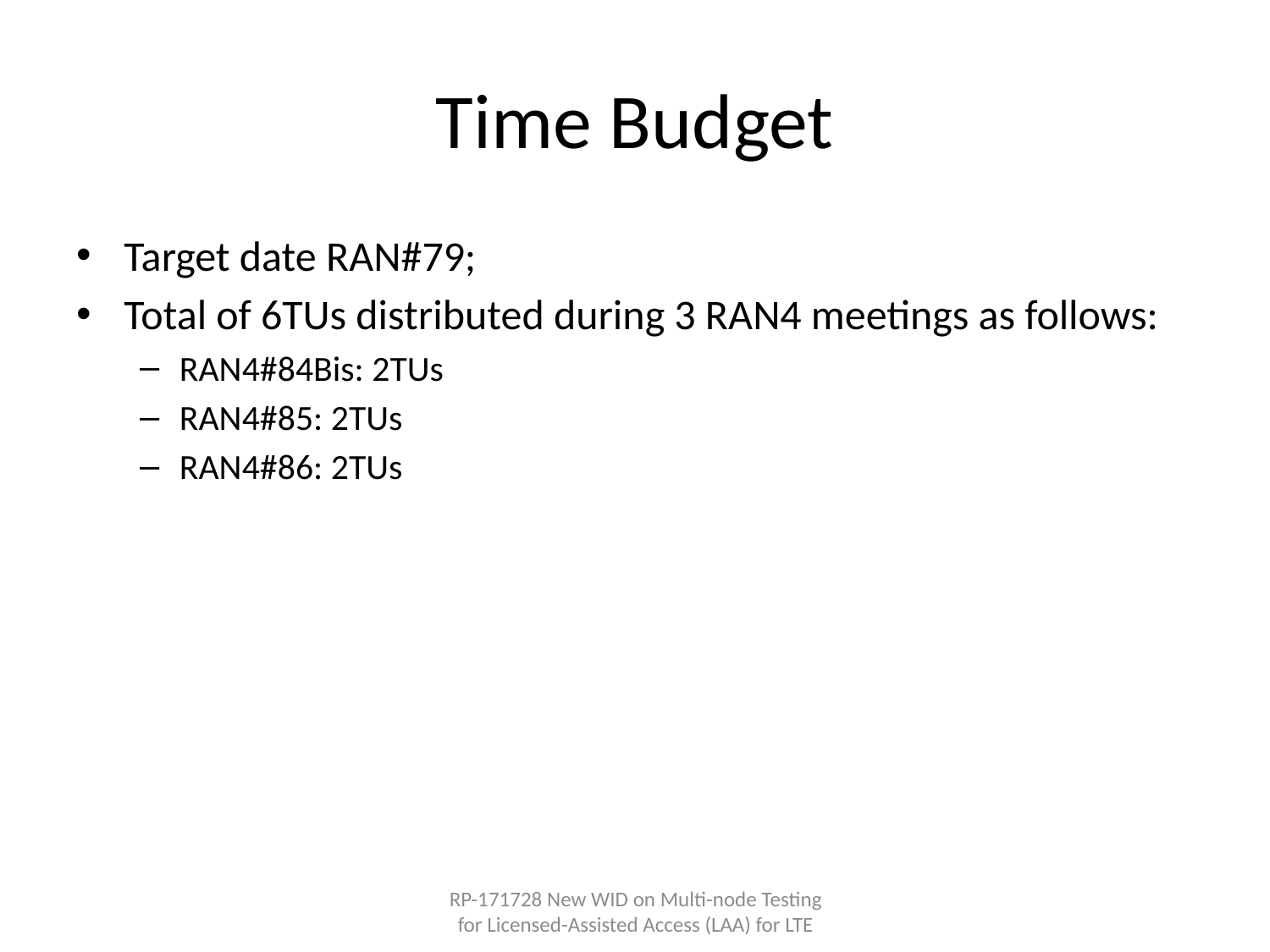

# Time Budget
Target date RAN#79;
Total of 6TUs distributed during 3 RAN4 meetings as follows:
RAN4#84Bis: 2TUs
RAN4#85: 2TUs
RAN4#86: 2TUs
RP-171728 New WID on Multi-node Testing for Licensed-Assisted Access (LAA) for LTE